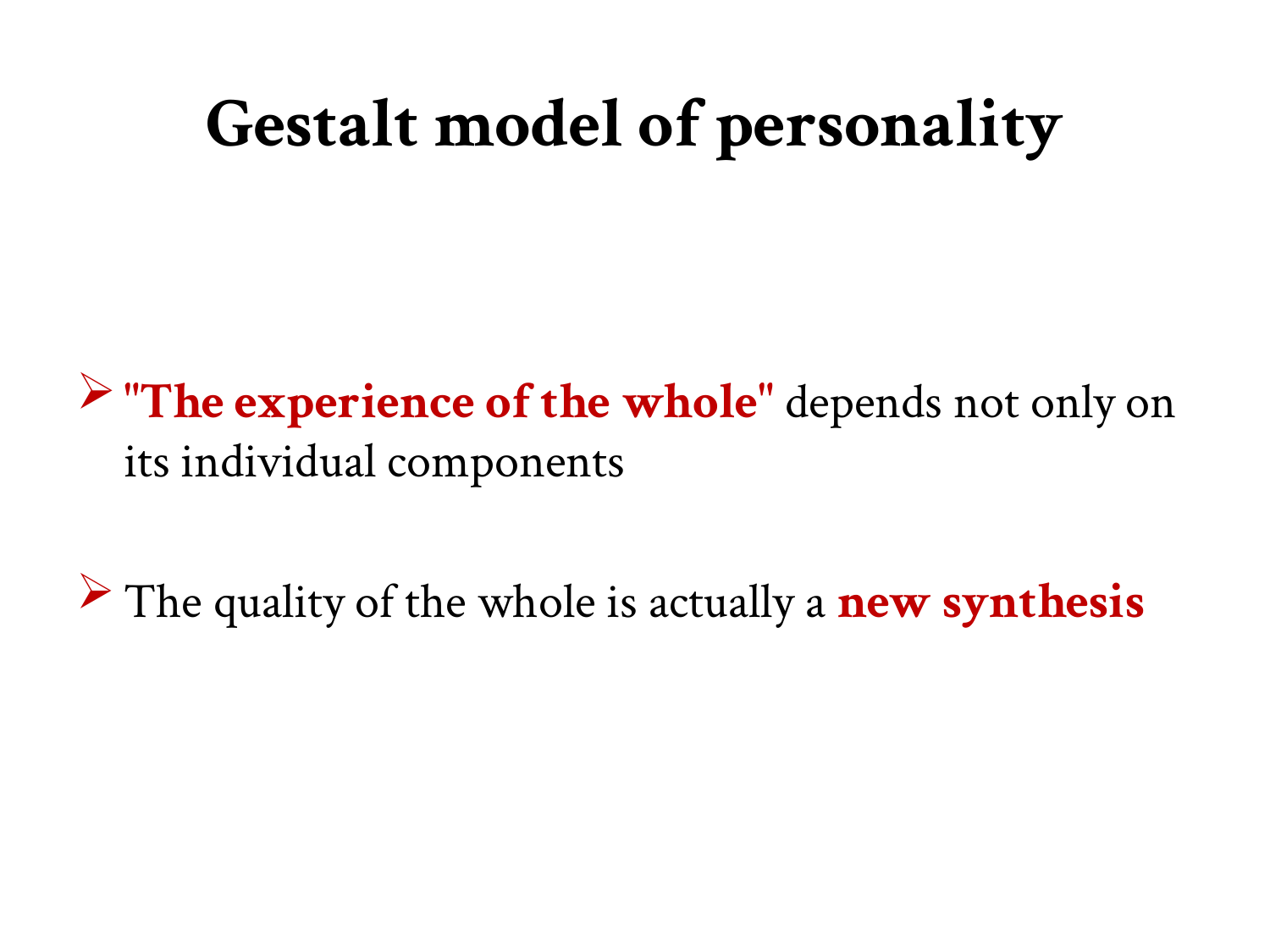

# Gestalt model of personality

"The experience of the whole" depends not only on its individual components

The quality of the whole is actually a new synthesis